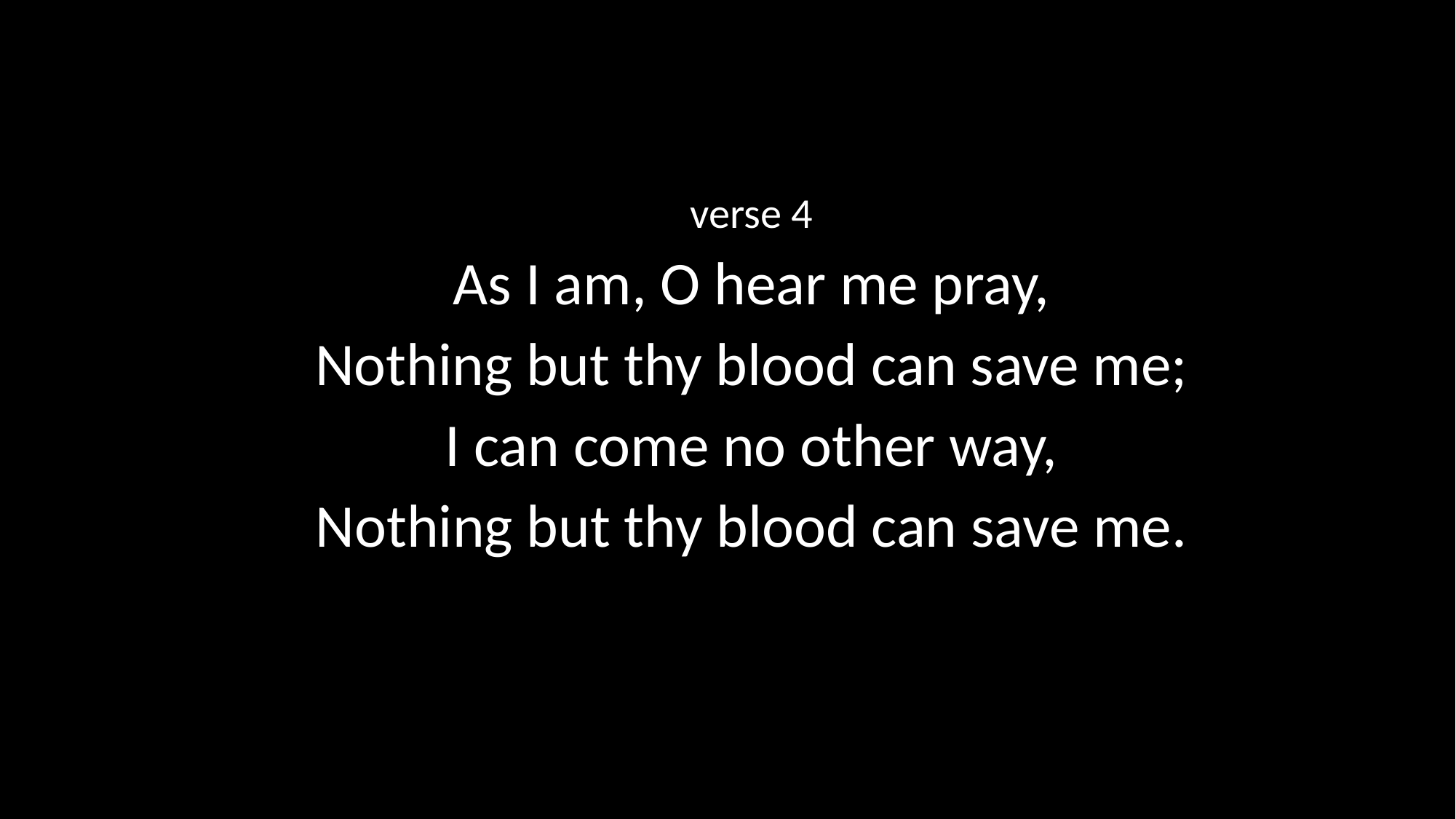

verse 4
As I am, O hear me pray,
Nothing but thy blood can save me;
I can come no other way,
Nothing but thy blood can save me.